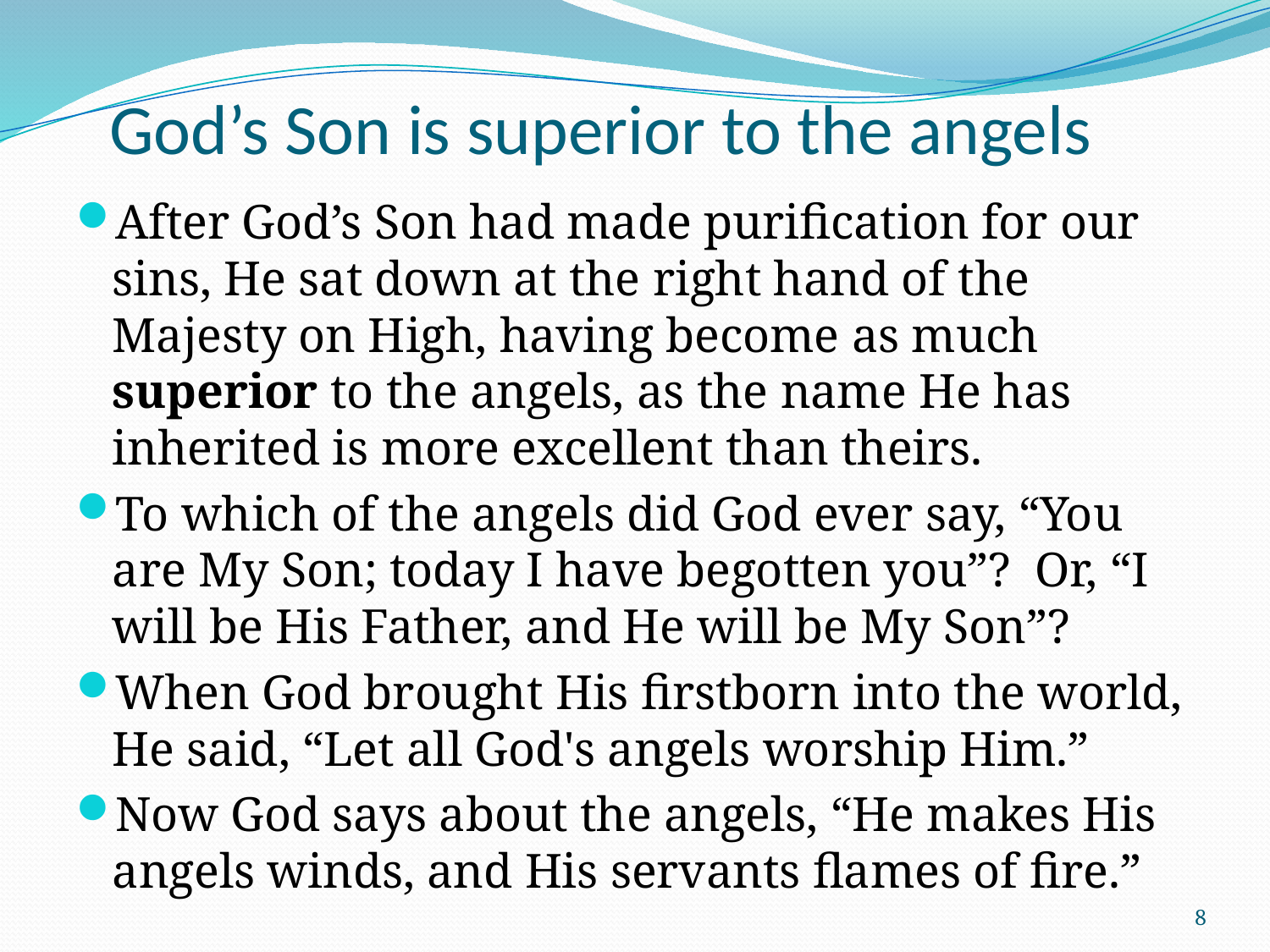

# God’s Son is superior to the angels
After God’s Son had made purification for our sins, He sat down at the right hand of the Majesty on High, having become as much superior to the angels, as the name He has inherited is more excellent than theirs.
To which of the angels did God ever say, “You are My Son; today I have begotten you”?  Or, “I will be His Father, and He will be My Son”?
When God brought His firstborn into the world, He said, “Let all God's angels worship Him.”
Now God says about the angels, “He makes His angels winds, and His servants flames of fire.”

8